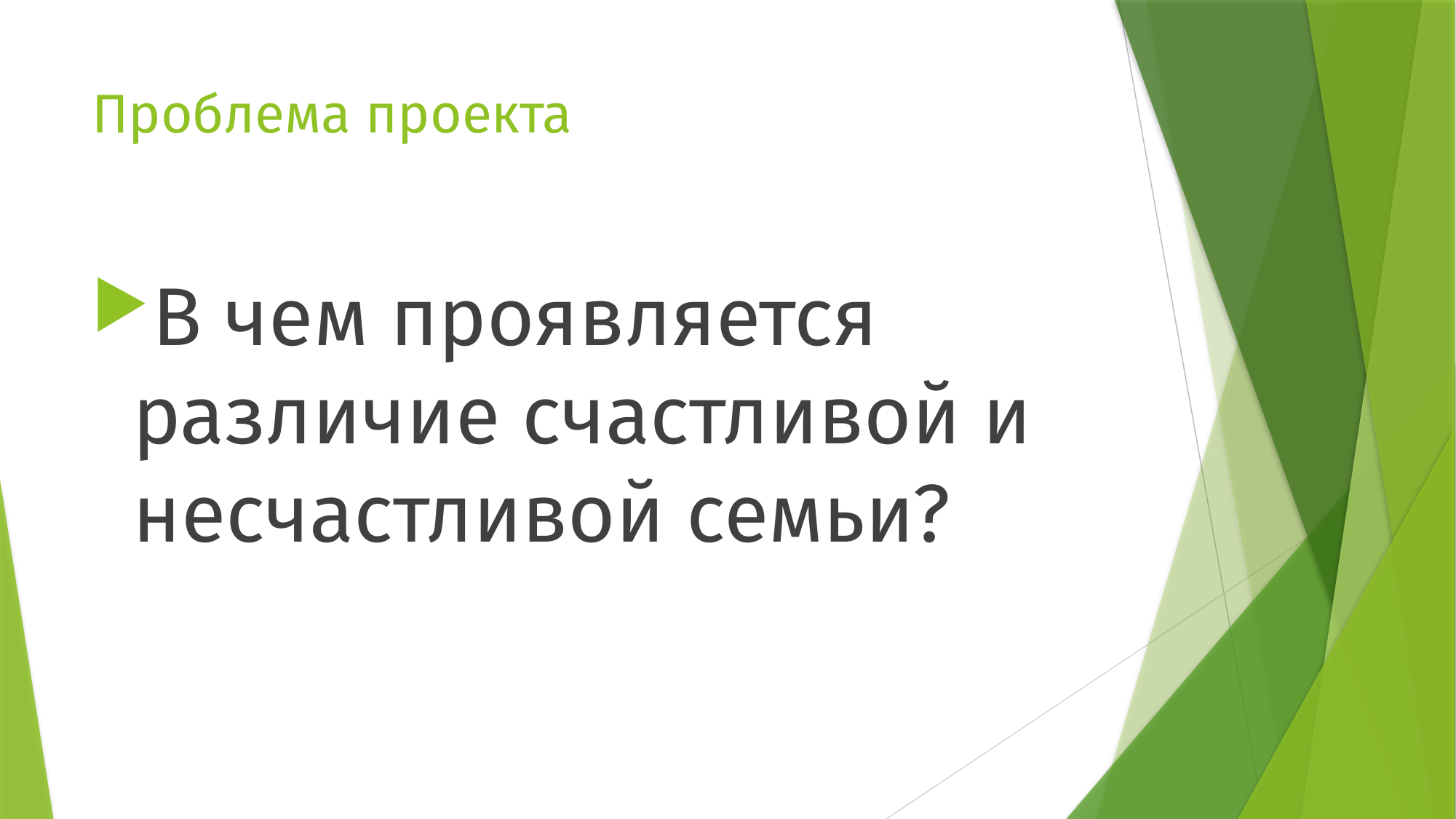

# Проблема проекта
В чем проявляется различие счастливой и несчастливой семьи?